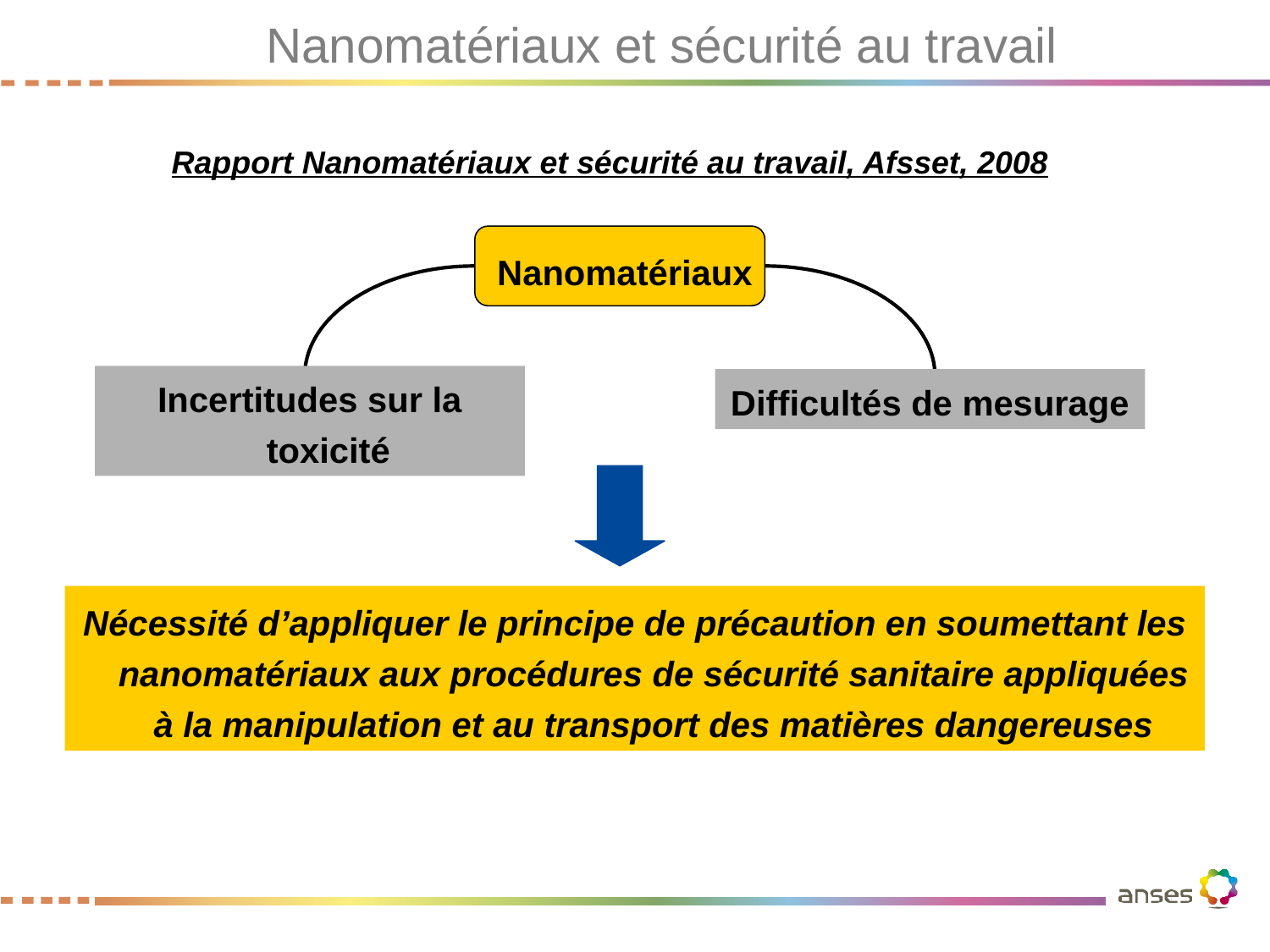

Nanomatériaux et sécurité au travail
Rapport Nanomatériaux et sécurité au travail, Afsset, 2008

Nanomatériaux

Incertitudes sur la toxicité

Difficultés de mesurage

Nécessité d’appliquer le principe de précaution en soumettant les nanomatériaux aux procédures de sécurité sanitaire appliquées à la manipulation et au transport des matières dangereuses